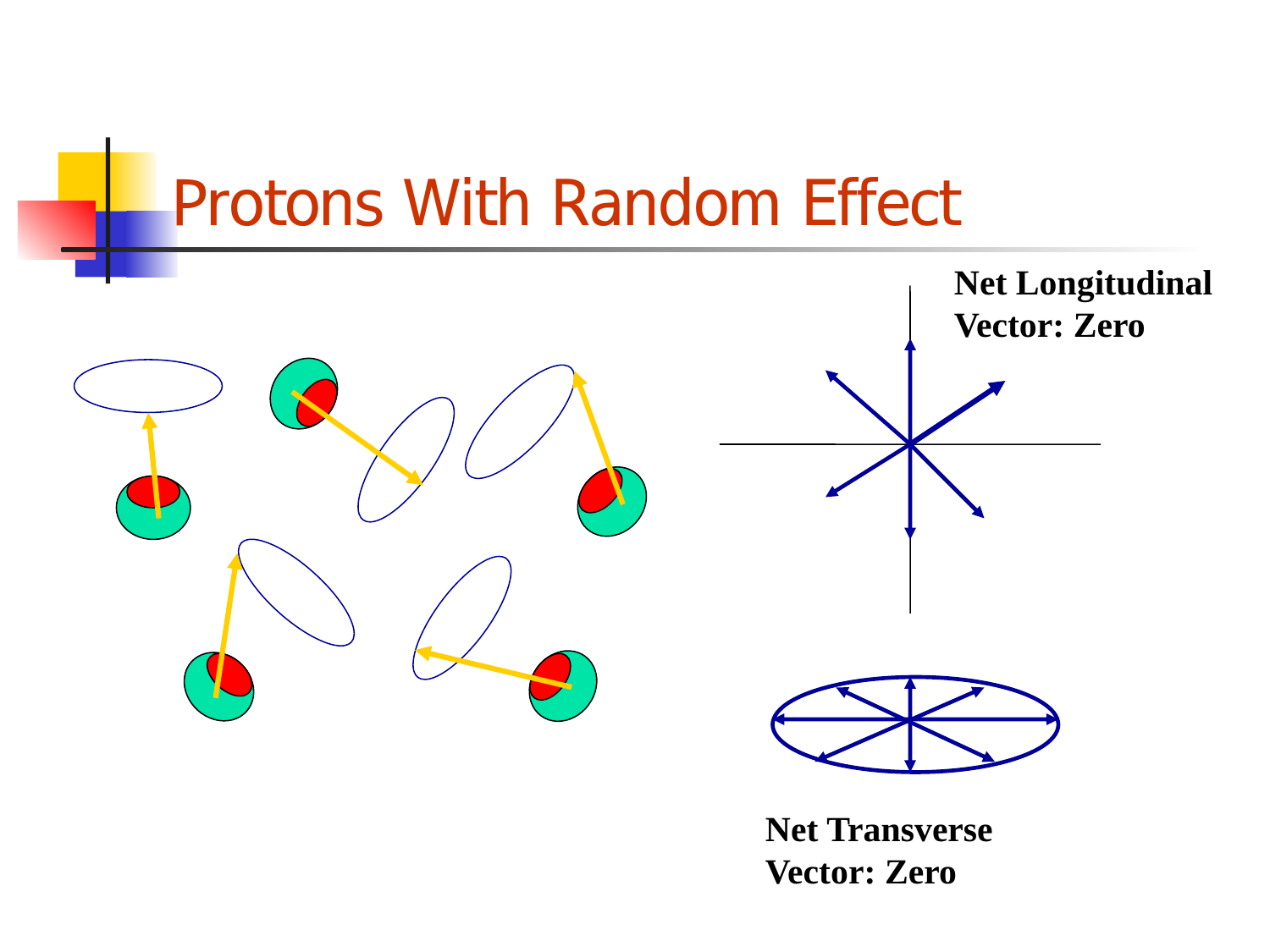

# Protons With Random Effect
Net Longitudinal
Vector: Zero

Net Transverse
Vector: Zero